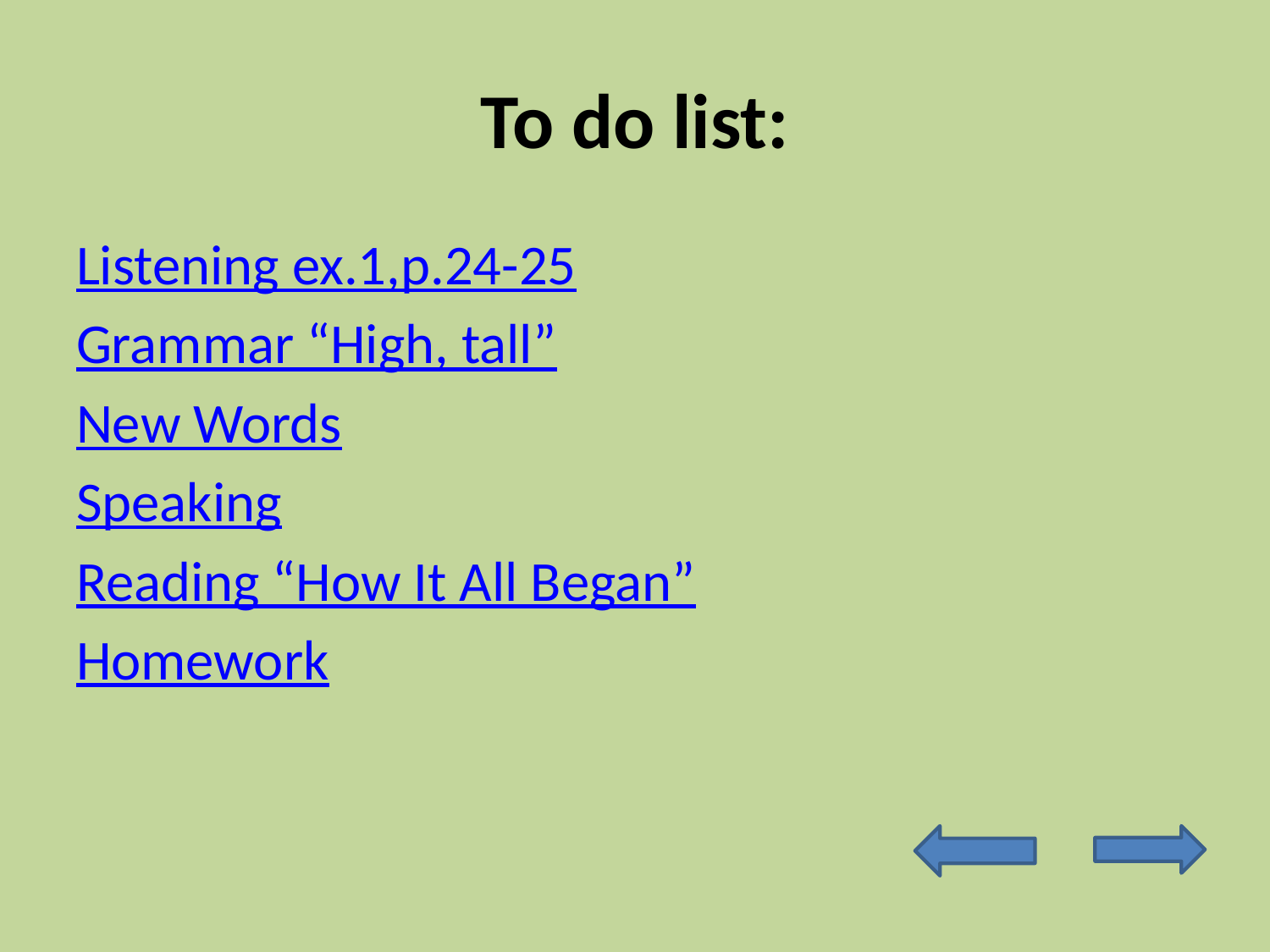

# To do list:
Listening ex.1,p.24-25
Grammar “High, tall”
New Words
Speaking
Reading “How It All Began”
Homework